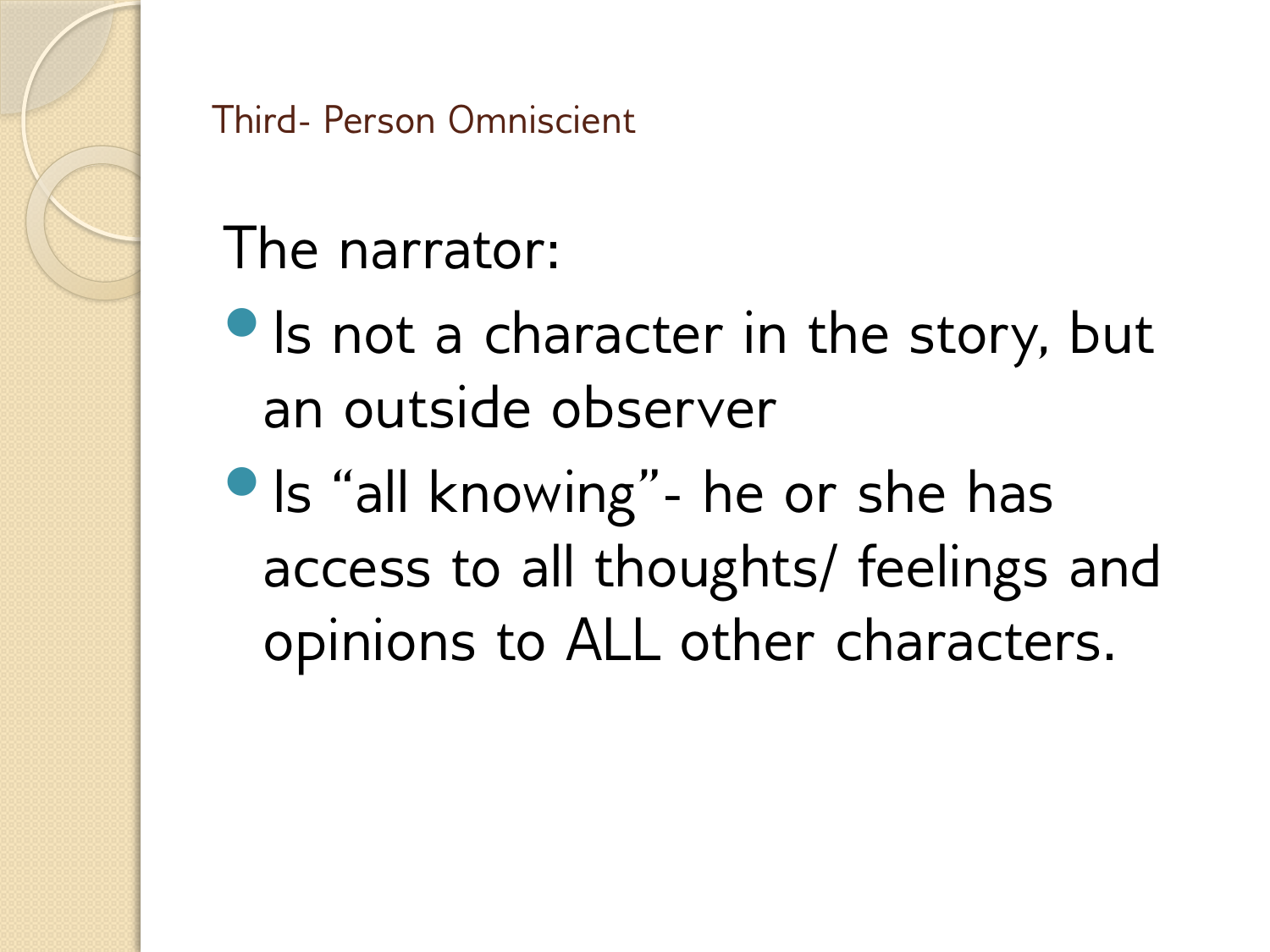

# Third- Person Omniscient
The narrator:
Is not a character in the story, but an outside observer
Is “all knowing”- he or she has access to all thoughts/ feelings and opinions to ALL other characters.